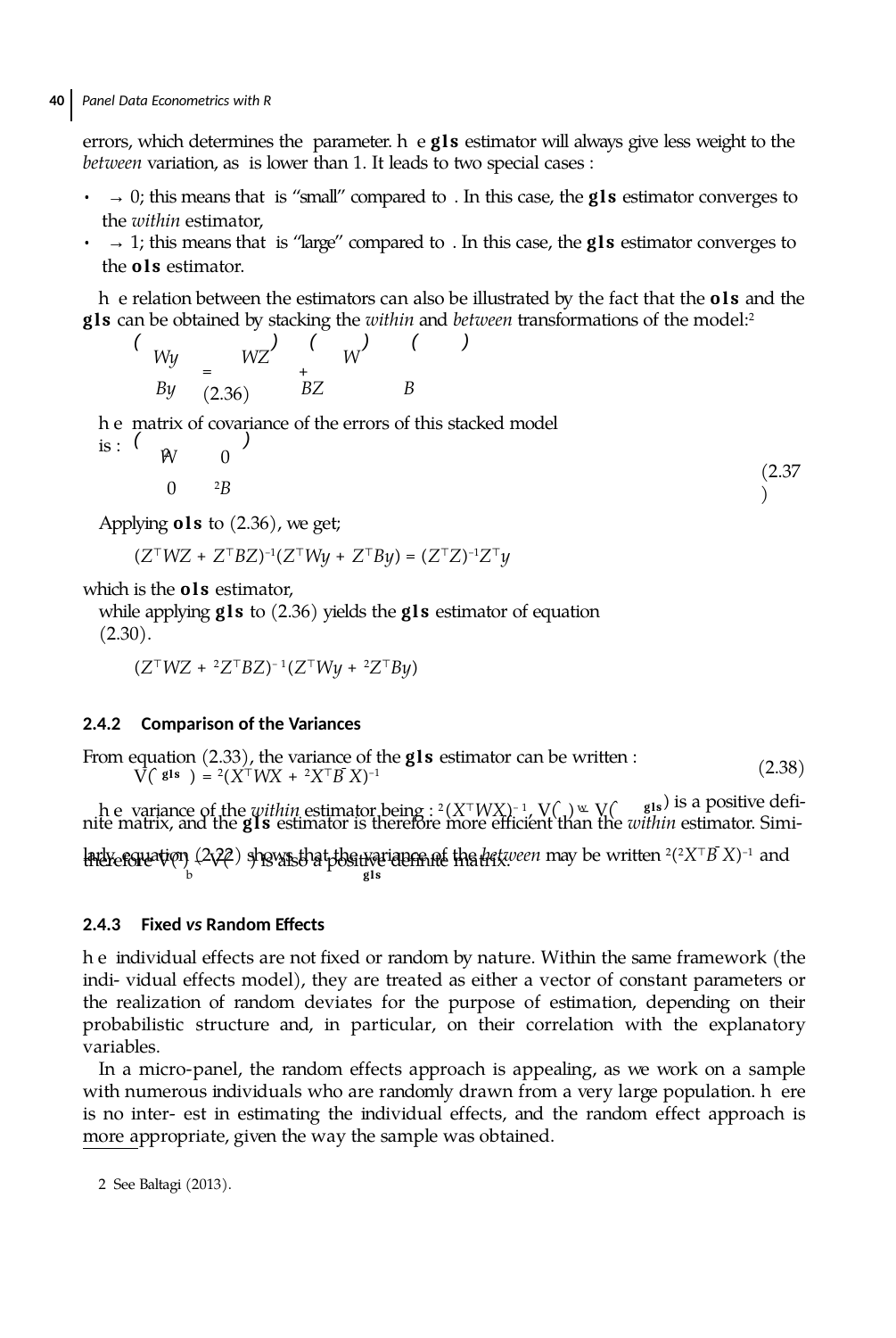

40  Panel Data Econometrics with R

errors, which determines the  parameter. he gls estimator will always give less weight to the
between variation, as  is lower than 1. It leads to two special cases :
 → 0; this means that  is “small” compared to  . In this case, the gls estimator converges to the within estimator,
 → 1; this means that  is “large” compared to  . In this case, the gls estimator converges to the ols estimator.
he relation between the estimators can also be illustrated by the fact that the ols and the
gls can be obtained by stacking the within and between transformations of the model:2
(	)	(	)	(	)

Wy	WZ	W
=	 +	(2.36)
By	BZ	B
he matrix of covariance of the errors of this stacked model is :
(	)
2
 W	0

(2.37)
0	2B

Applying ols to (2.36), we get;
(Z⊤WZ + Z⊤BZ)–1(Z⊤Wy + Z⊤By) = (Z⊤Z)–1Z⊤y
which is the ols estimator,
while applying gls to (2.36) yields the gls estimator of equation (2.30).
(Z⊤WZ + 2Z⊤BZ)–1(Z⊤Wy + 2Z⊤By)

2.4.2  Comparison of the Variances
From equation (2.33), the variance of the gls estimator can be written :
(2.38)
) is a positive deﬁ-
V(̂	) = 2(X⊤WX + 2X⊤B̄ X)–1
gls
he variance of the within estimator being : 2(X⊤WX)–1, V(̂ ) – V(̂
	w	gls
nite matrix, and the gls estimator is therefore more eﬃcient than the within estimator. Simi-
larly, equation (2.22) shows that the variance of the between may be written 2(2X⊤B̄ X)–1 and

therefore V(̂ ) – V(̂  ) is also a positive deﬁnite matrix.
b	gls

2.4.3  Fixed vs Random Effects
he individual effects are not ﬁxed or random by nature. Within the same framework (the indi- vidual effects model), they are treated as either a vector of constant parameters or the realization of random deviates for the purpose of estimation, depending on their probabilistic structure and, in particular, on their correlation with the explanatory variables.
In a micro-panel, the random effects approach is appealing, as we work on a sample with numerous individuals who are randomly drawn from a very large population. here is no inter- est in estimating the individual effects, and the random effect approach is more appropriate, given the way the sample was obtained.

2 See Baltagi (2013).